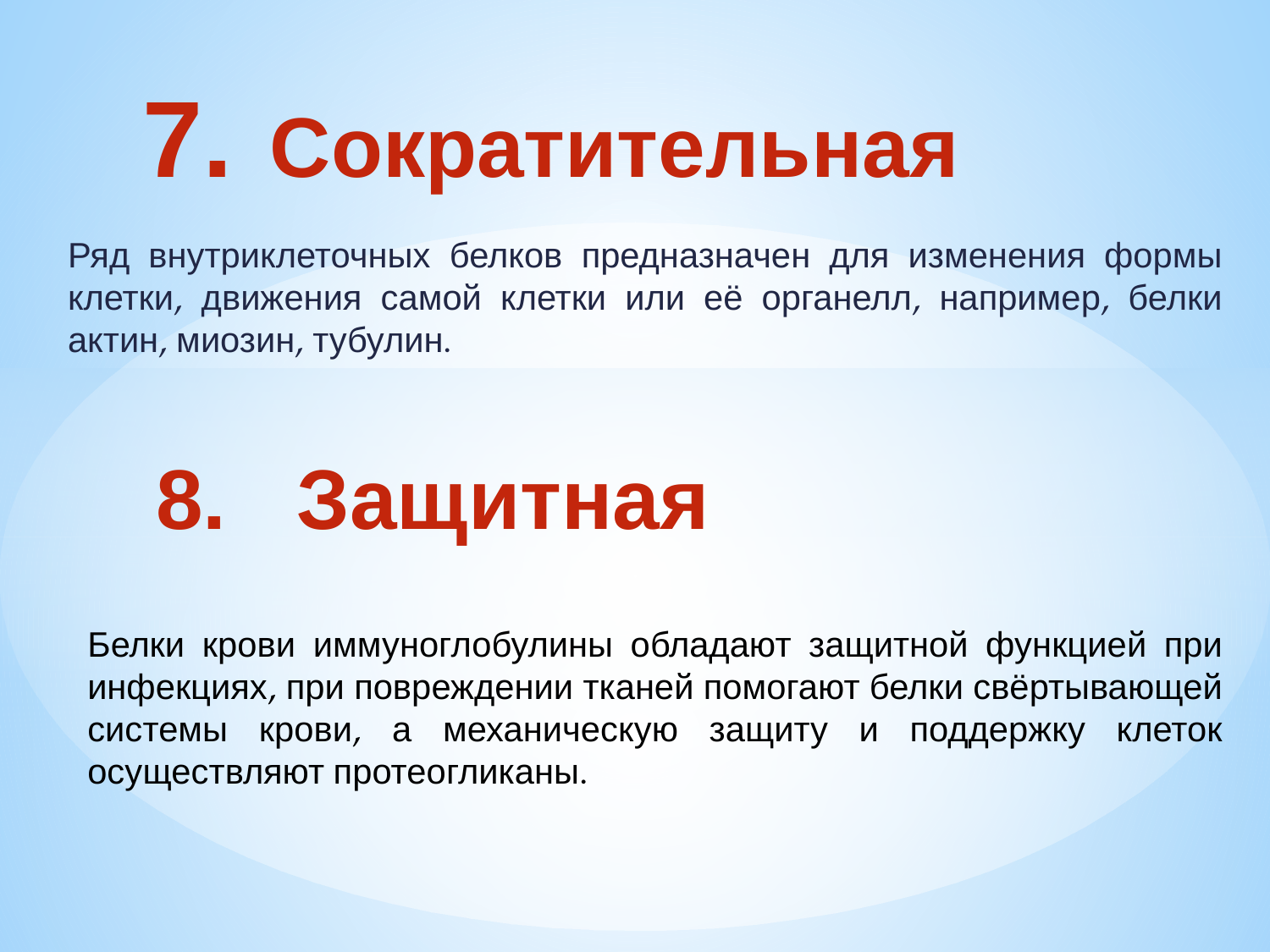

# Сократительная
Ряд внутриклеточных белков предназначен для изменения формы клетки, движения самой клетки или её органелл, например, белки актин, миозин, тубулин.
   Защитная
Белки крови иммуноглобулины обладают защитной функцией при инфекциях, при повреждении тканей помогают белки свёртывающей системы крови, а механическую защиту и поддержку клеток осуществляют протеогликаны.